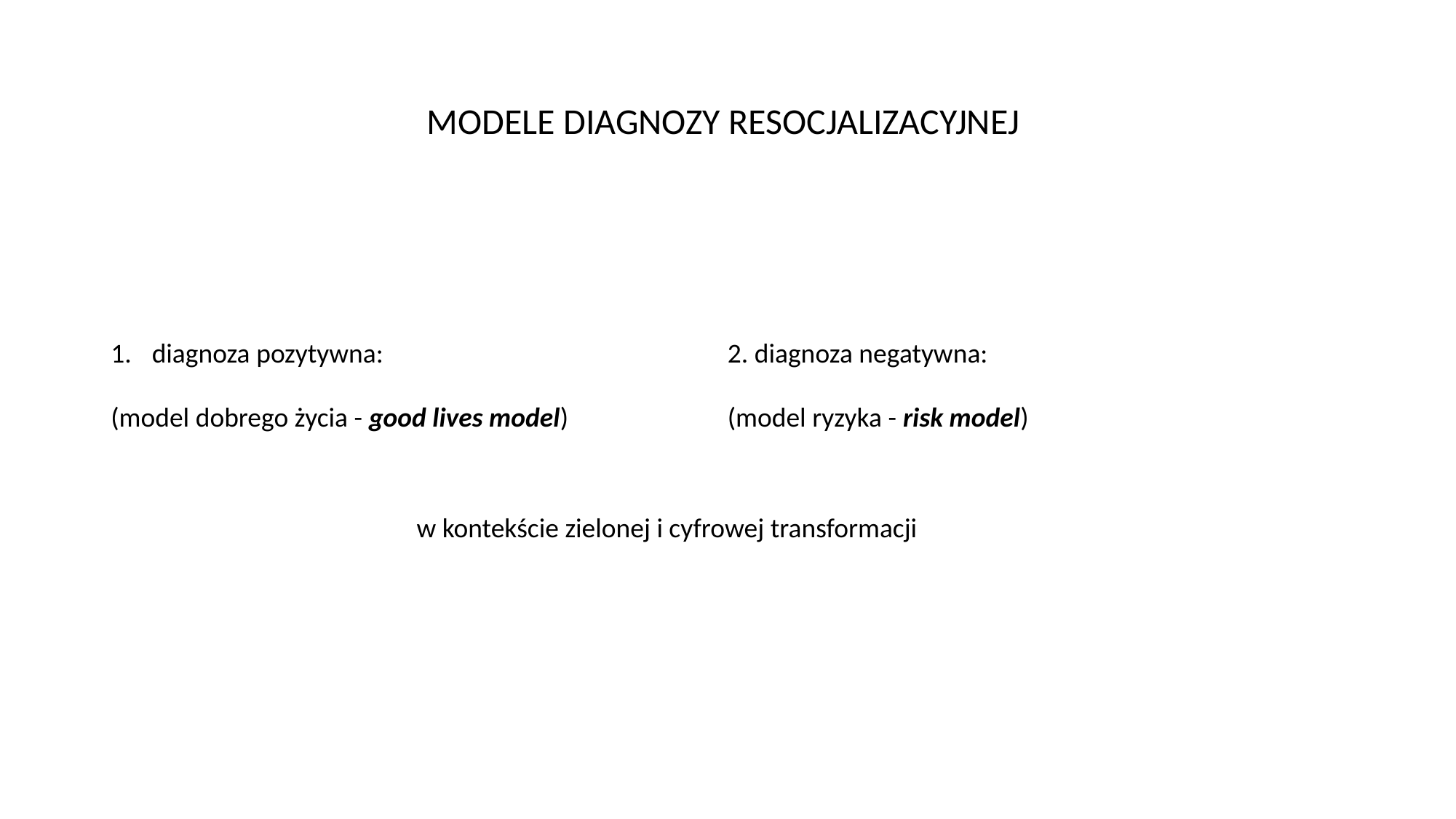

# MODELE DIAGNOZY RESOCJALIZACYJNEJ
diagnoza pozytywna:
(model dobrego życia - good lives model)

2. diagnoza negatywna:
(model ryzyka - risk model)
w kontekście zielonej i cyfrowej transformacji